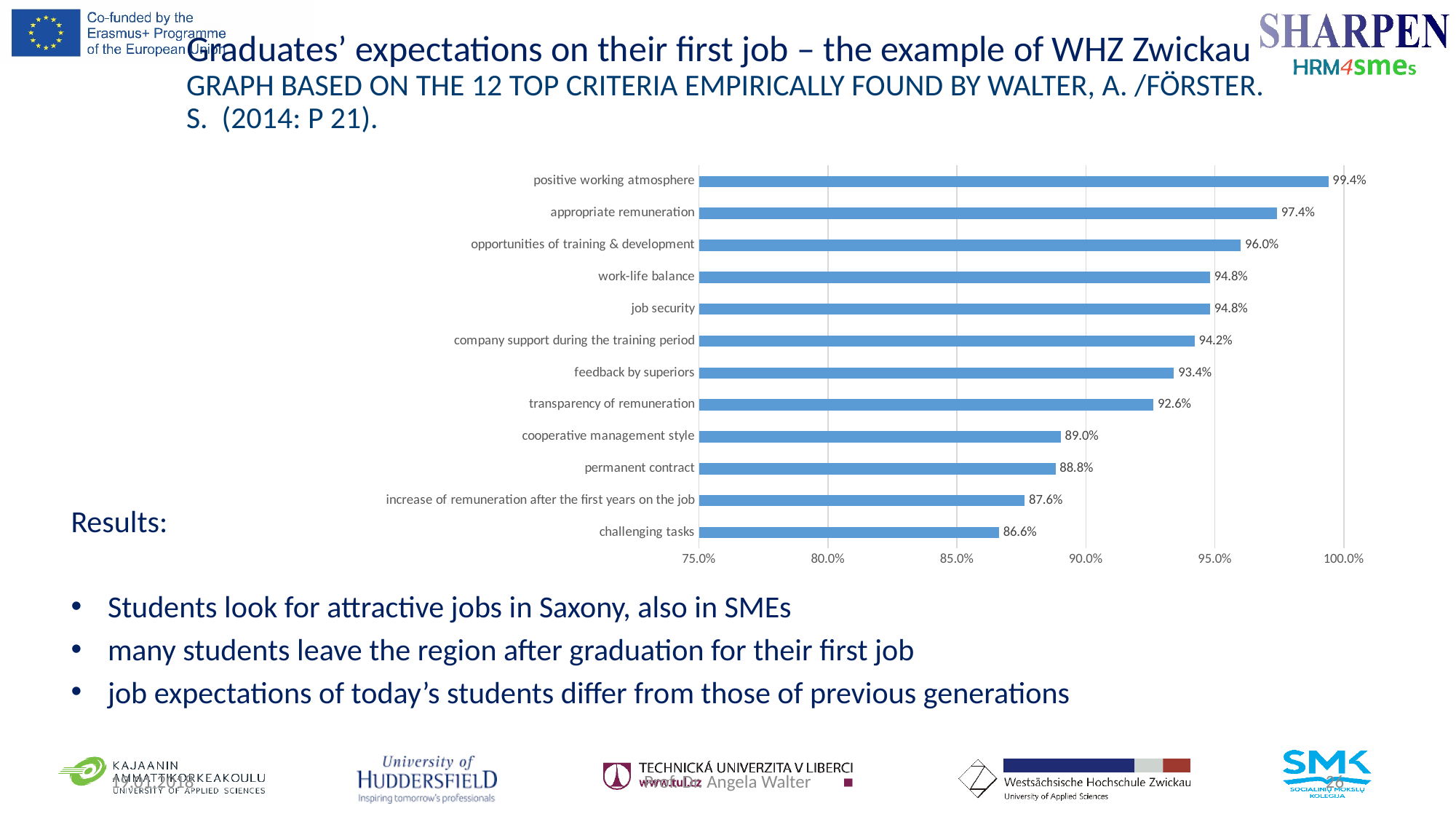

# Graduates’ expectations on their first job – the example of WHZ Zwickau graph based on the 12 top criteria empirically found by walter, A. /förster. S.  (2014: p 21).

### Chart

| Category |  |
|---|---|
| challenging tasks | 0.8662674650698603 |
| increase of remuneration after the first years on the job | 0.8762475049900199 |
| permanent contract | 0.8882235528942115 |
| cooperative management style | 0.8902195608782435 |
| transparency of remuneration | 0.9261477045908184 |
| feedback by superiors | 0.9341317365269461 |
| company support during the training period | 0.9421157684630739 |
| job security | 0.9481037924151696 |
| work-life balance | 0.9481037924151696 |
| opportunities of training & development | 0.9600798403193613 |
| appropriate remuneration | 0.9740518962075848 |
| positive working atmosphere | 0.9940119760479041 |
Results:

Students look for attractive jobs in Saxony, also in SMEs
many students leave the region after graduation for their first job
job expectations of today’s students differ from those of previous generations

19.01.2018
Prof. Dr. Angela Walter
26